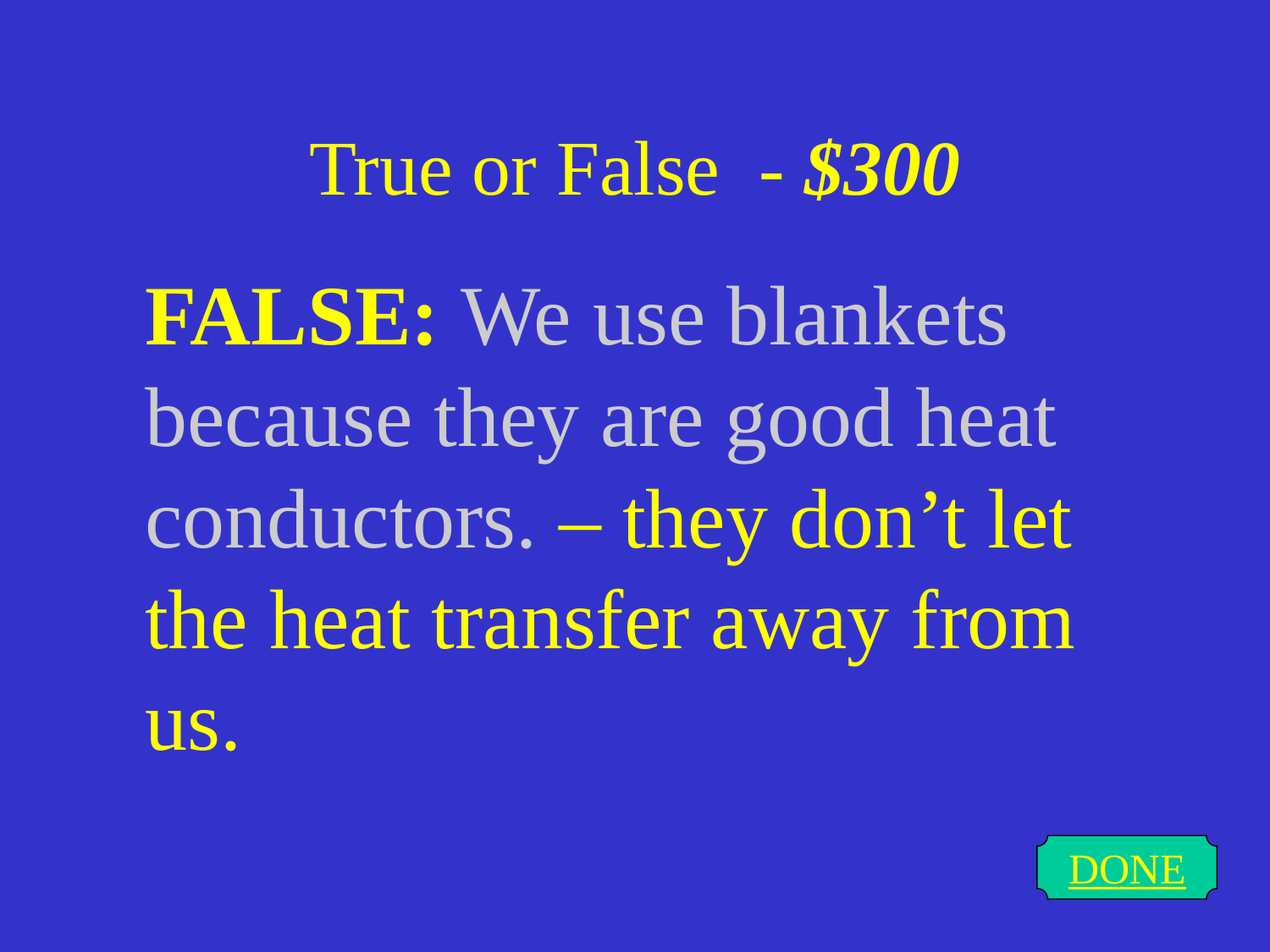

# True or False  - $300
FALSE: We use blankets because they are good heat conductors. – they don’t let the heat transfer away from us.

DONE